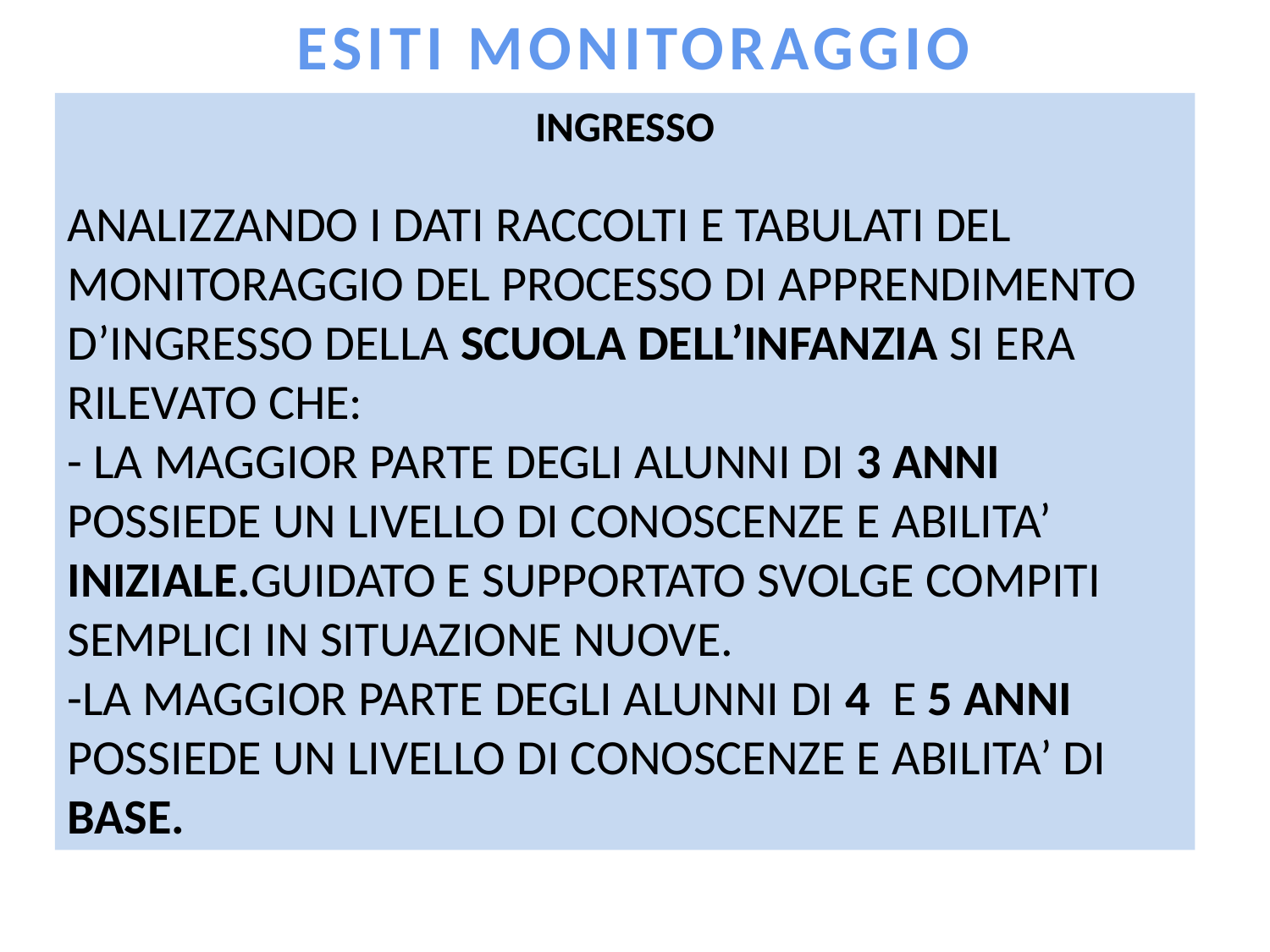

ESITI MONITORAGGIO
INGRESSO

ANALIZZANDO I DATI RACCOLTI E TABULATI DEL MONITORAGGIO DEL PROCESSO DI APPRENDIMENTO D’INGRESSO DELLA SCUOLA DELL’INFANZIA SI ERA RILEVATO CHE:
- LA MAGGIOR PARTE DEGLI ALUNNI DI 3 ANNI POSSIEDE UN LIVELLO DI CONOSCENZE E ABILITA’ INIZIALE.GUIDATO E SUPPORTATO SVOLGE COMPITI SEMPLICI IN SITUAZIONE NUOVE.
-LA MAGGIOR PARTE DEGLI ALUNNI DI 4  E 5 ANNI POSSIEDE UN LIVELLO DI CONOSCENZE E ABILITA’ DI BASE.